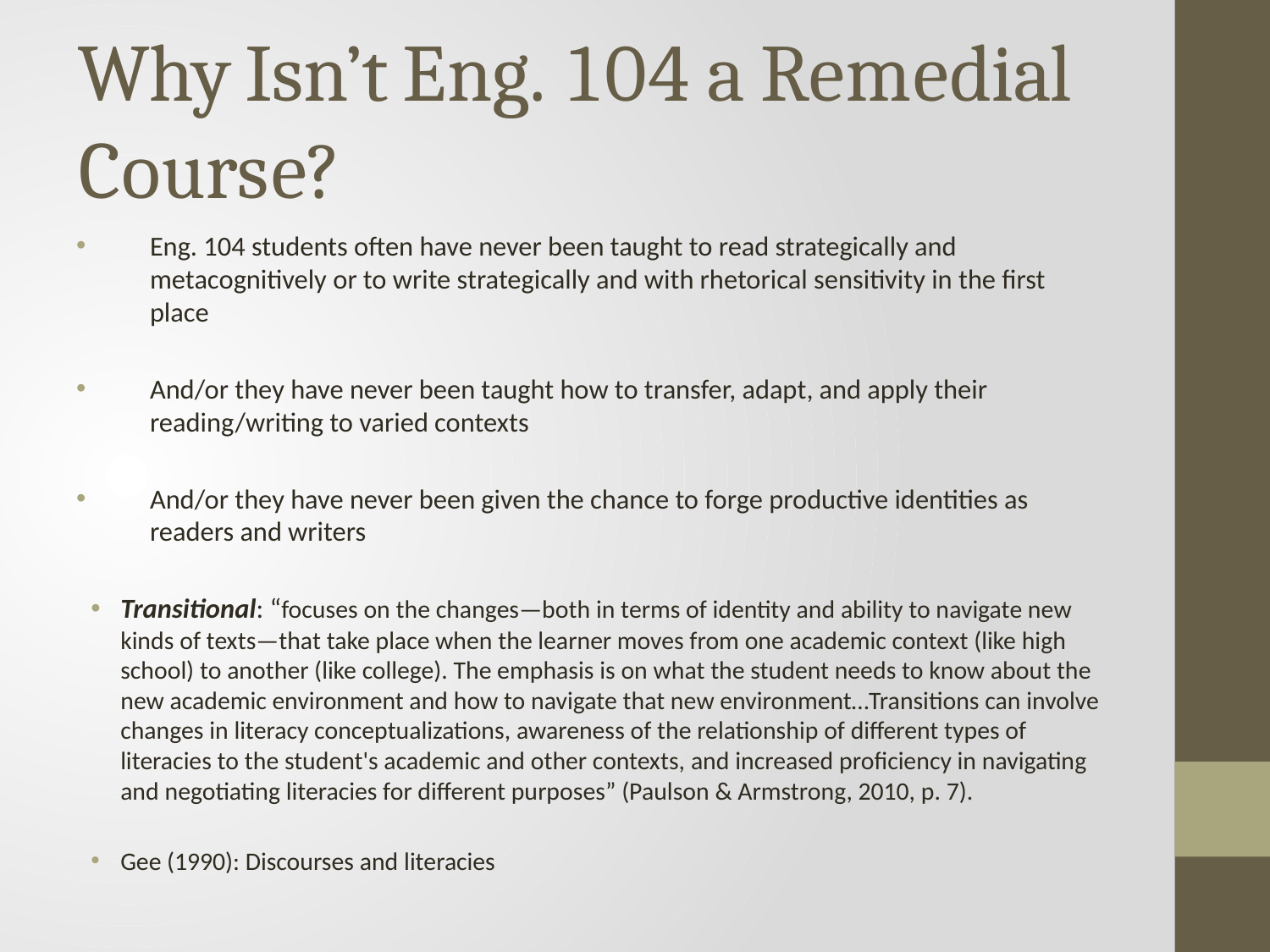

# Why Isn’t Eng. 104 a Remedial Course?
Eng. 104 students often have never been taught to read strategically and metacognitively or to write strategically and with rhetorical sensitivity in the first place

And/or they have never been taught how to transfer, adapt, and apply their reading/writing to varied contexts

And/or they have never been given the chance to forge productive identities as readers and writers

Transitional: “focuses on the changes—both in terms of identity and ability to navigate new kinds of texts—that take place when the learner moves from one academic context (like high school) to another (like college). The emphasis is on what the student needs to know about the new academic environment and how to navigate that new environment…Transitions can involve changes in literacy conceptualizations, awareness of the relationship of different types of literacies to the student's academic and other contexts, and increased proficiency in navigating and negotiating literacies for different purposes” (Paulson & Armstrong, 2010, p. 7).

Gee (1990): Discourses and literacies